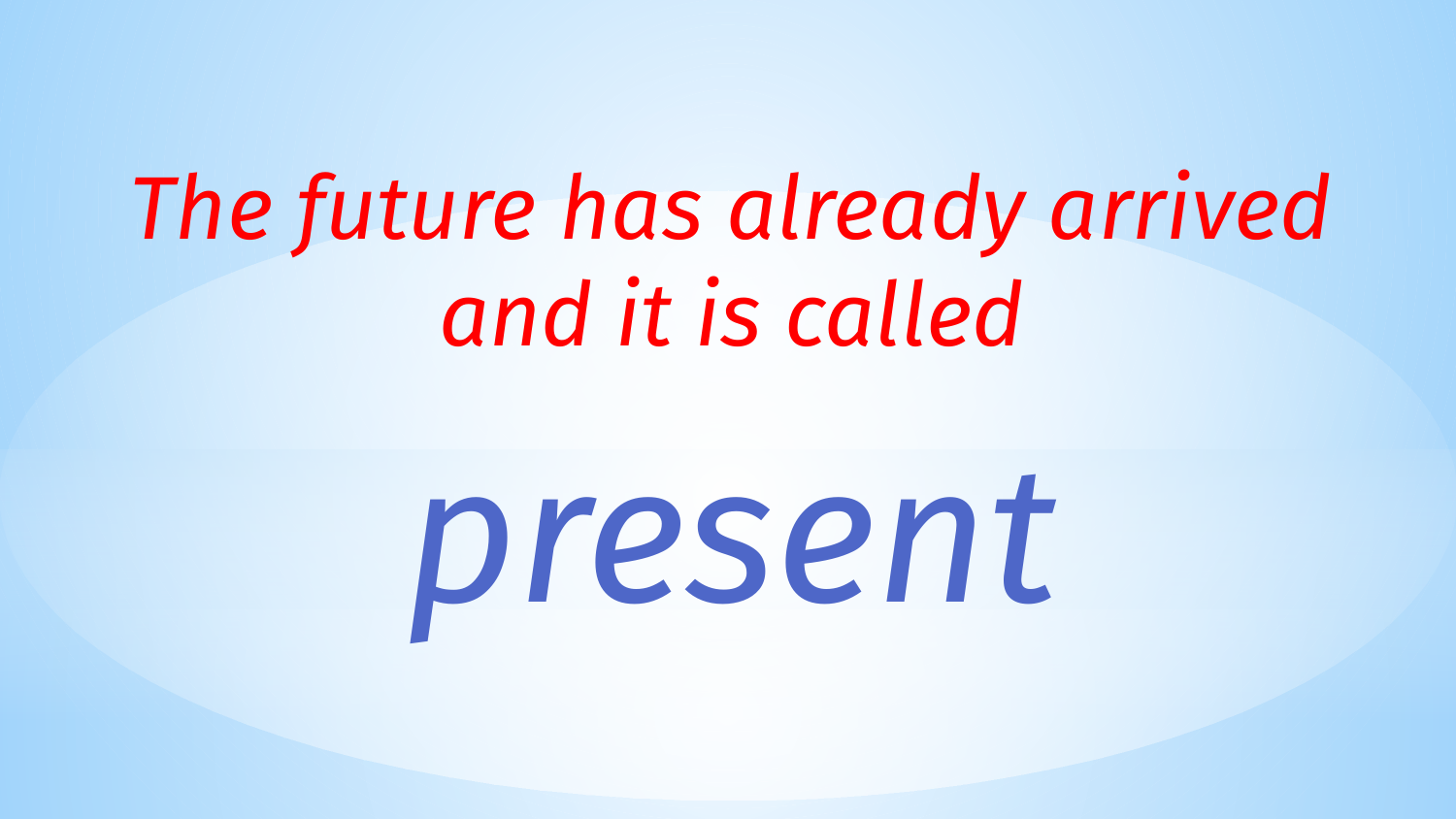

The future has already arrived and it is called
present